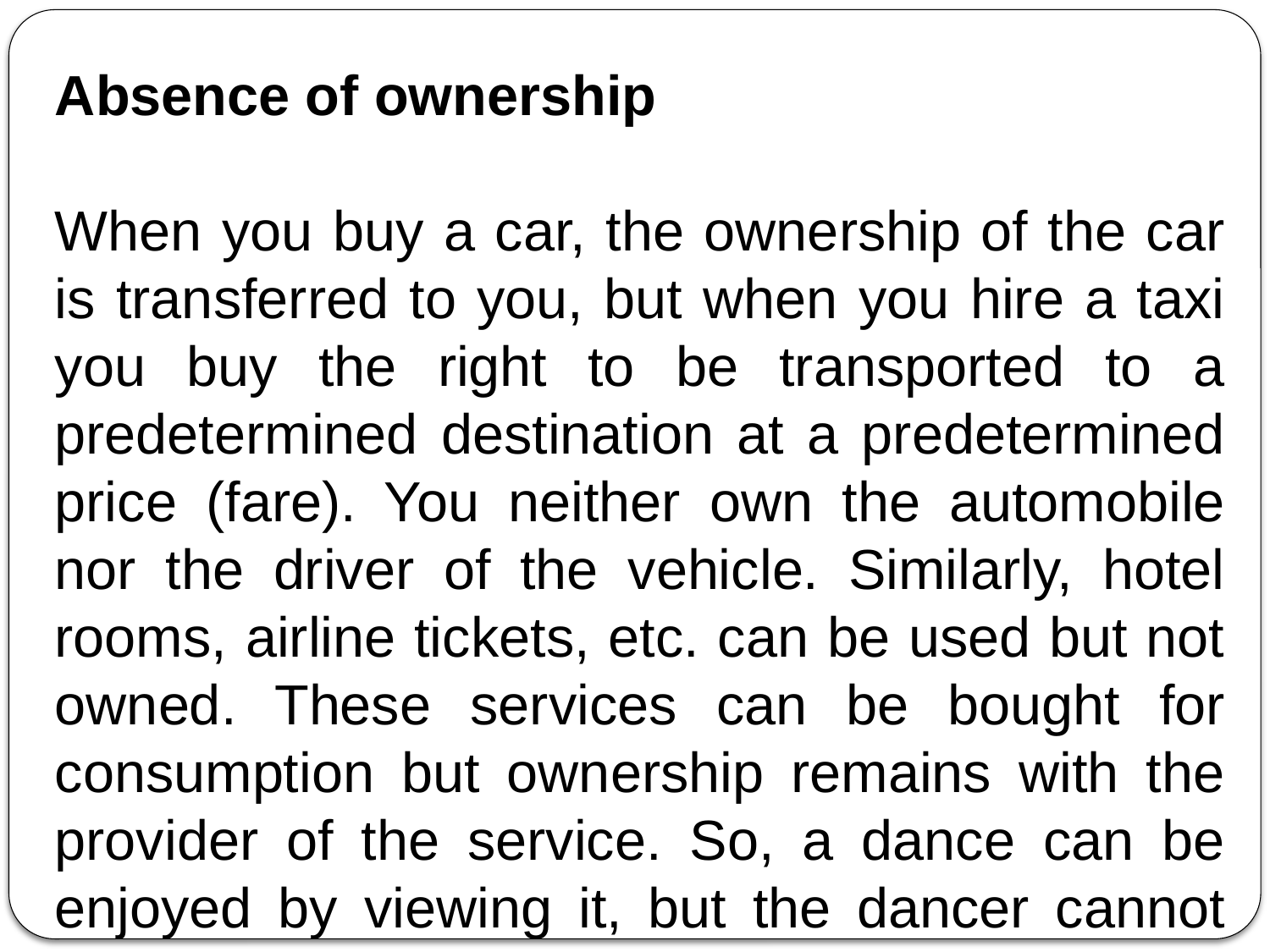

Absence of ownership

When you buy a car, the ownership of the car is transferred to you, but when you hire a taxi you buy the right to be transported to a predetermined destination at a predetermined price (fare). You neither own the automobile nor the driver of the vehicle. Similarly, hotel rooms, airline tickets, etc. can be used but not owned. These services can be bought for consumption but ownership remains with the provider of the service. So, a dance can be enjoyed by viewing it, but the dancer cannot be owned.